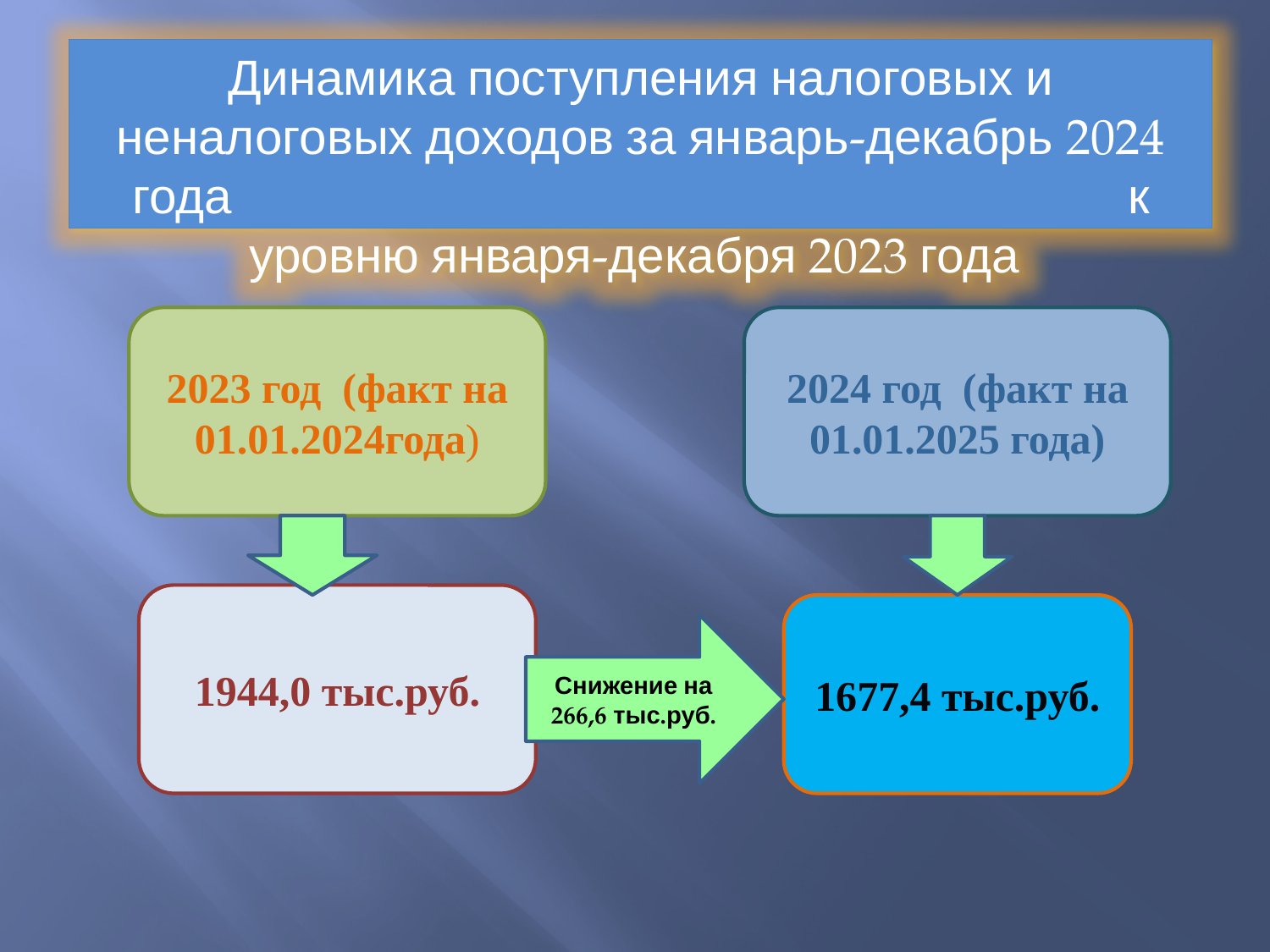

Динамика поступления налоговых и неналоговых доходов за январь-декабрь 2024 года                                                                         к уровню января-декабря 2023 года
2023 год  (факт на 01.01.2024года)
2024 год  (факт на 01.01.2025 года)

1944,0 тыс.руб.
1677,4 тыс.руб.
Снижение на 266,6 тыс.руб.